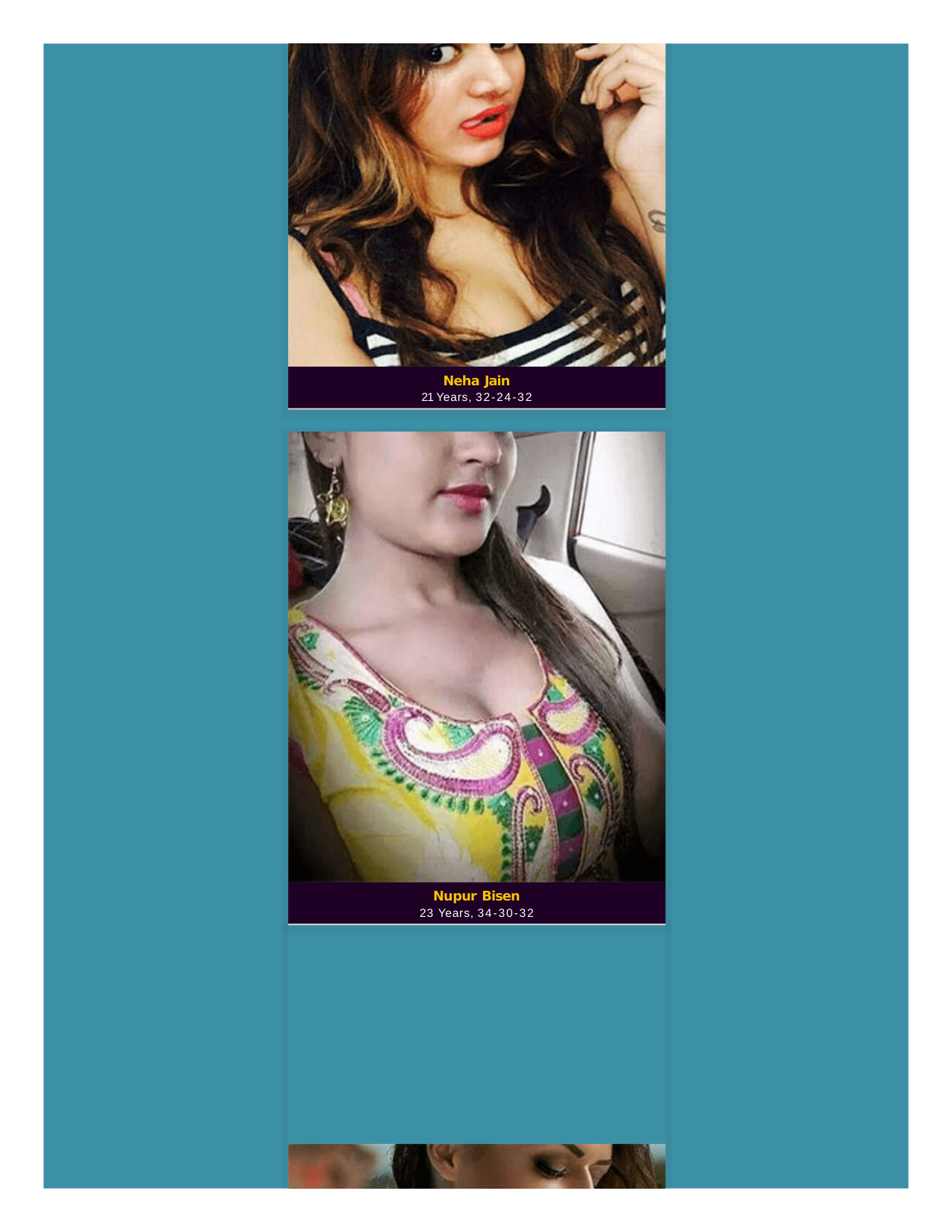

Neha Jain
21 Years, 32-24-32

Nupur Bisen
23 Years, 34-30-32